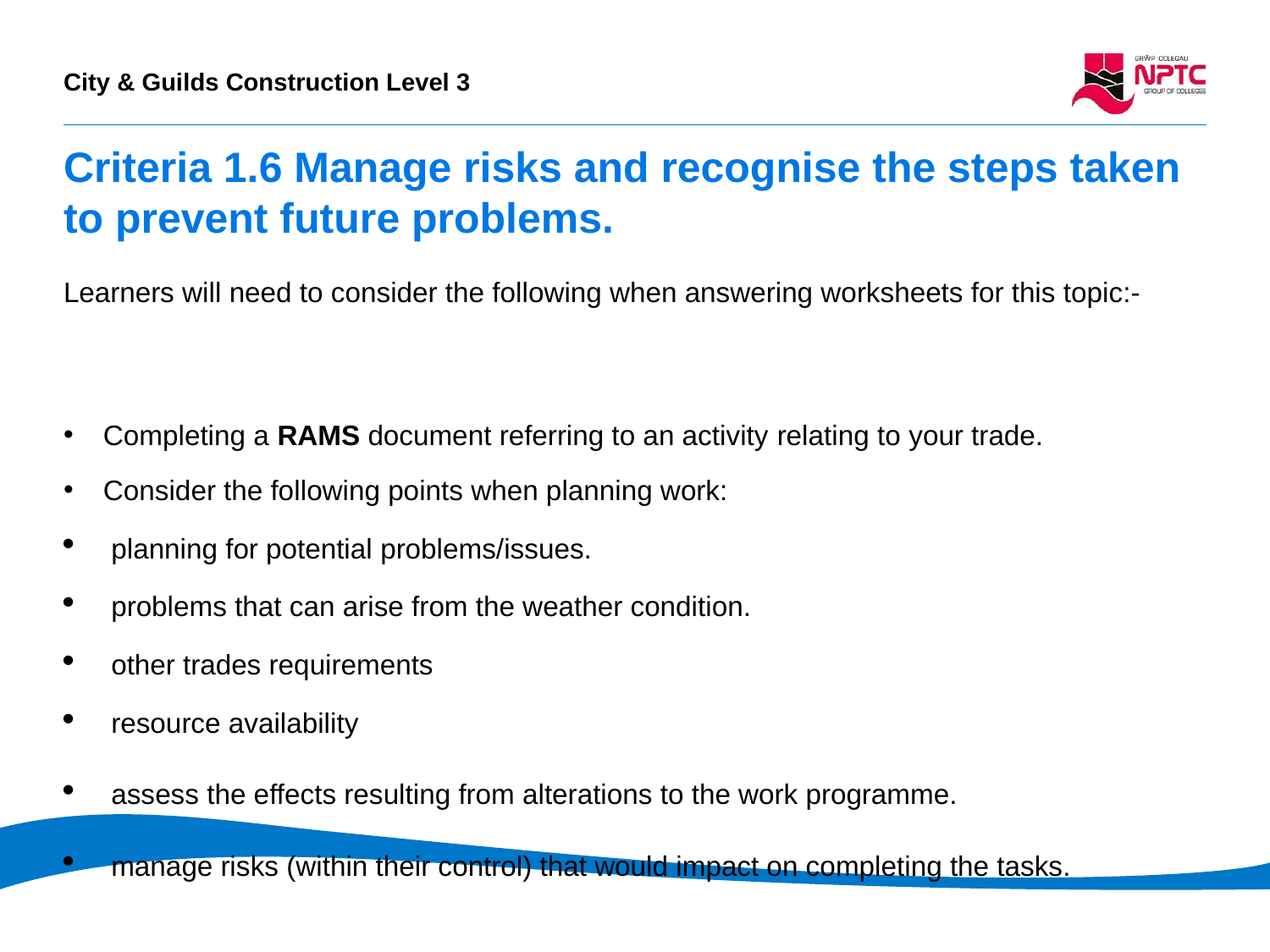

# Criteria 1.6 Manage risks and recognise the steps taken to prevent future problems.
Learners will need to consider the following when answering worksheets for this topic:-
Completing a RAMS document referring to an activity relating to your trade.
Consider the following points when planning work:
planning for potential problems/issues.
problems that can arise from the weather condition.
other trades requirements
resource availability
assess the effects resulting from alterations to the work programme.
manage risks (within their control) that would impact on completing the tasks.